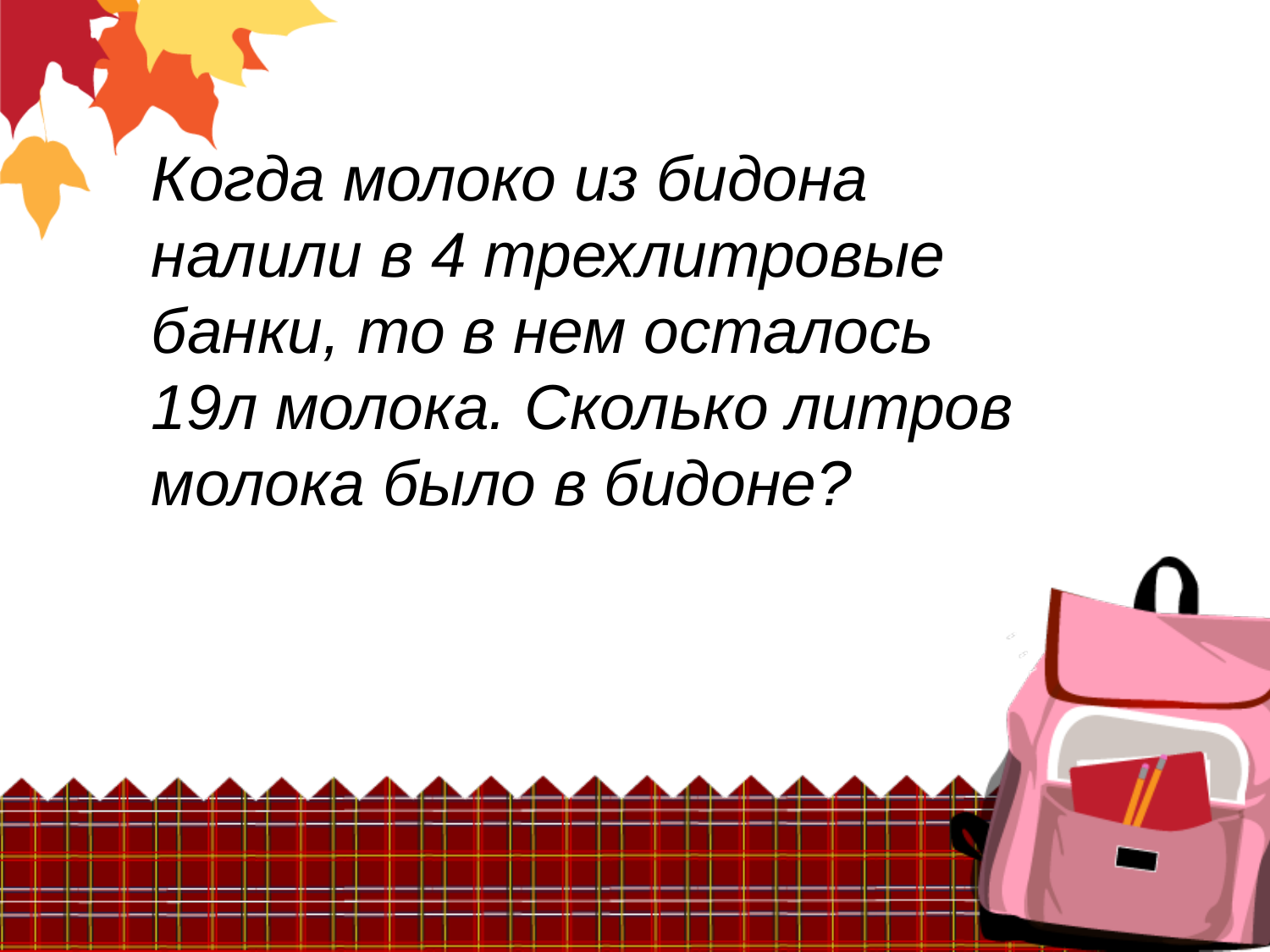

Когда молоко из бидона налили в 4 трехлитровые банки, то в нем осталось 19л молока. Сколько литров молока было в бидоне?